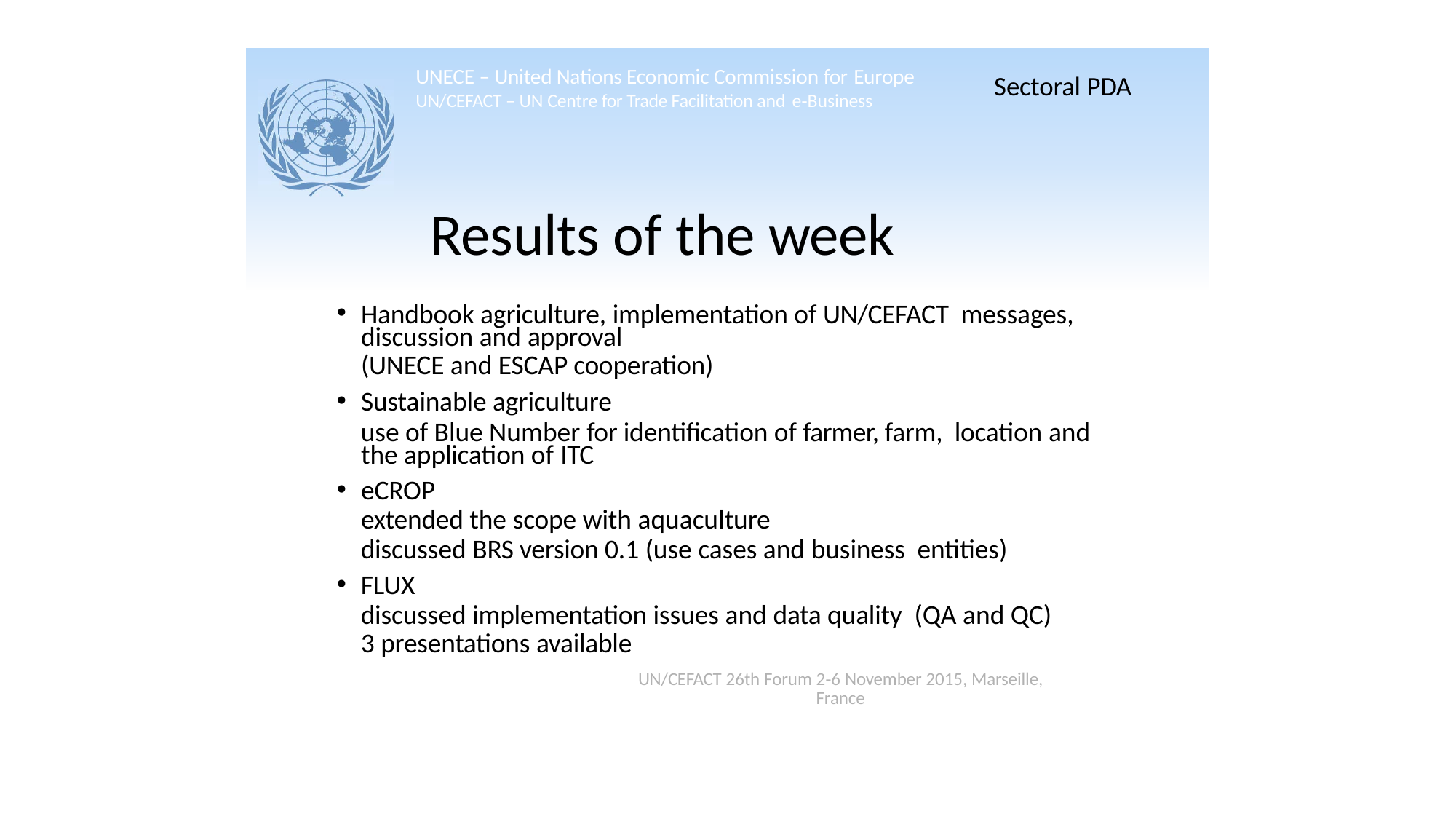

UNECE – United Nations Economic Commission for Europe
UN/CEFACT – UN Centre for Trade Facilitation and e‐Business
Sectoral PDA

Results of the week
Handbook agriculture, implementation of UN/CEFACT  messages, discussion and approval
(UNECE and ESCAP cooperation)
Sustainable agriculture
use of Blue Number for identification of farmer, farm,  location and the application of ITC
eCROP
extended the scope with aquaculture
discussed BRS version 0.1 (use cases and business  entities)
FLUX
discussed implementation issues and data quality  (QA and QC)
3 presentations available
UN/CEFACT 26th Forum 2‐6 November 2015, Marseille, France
5